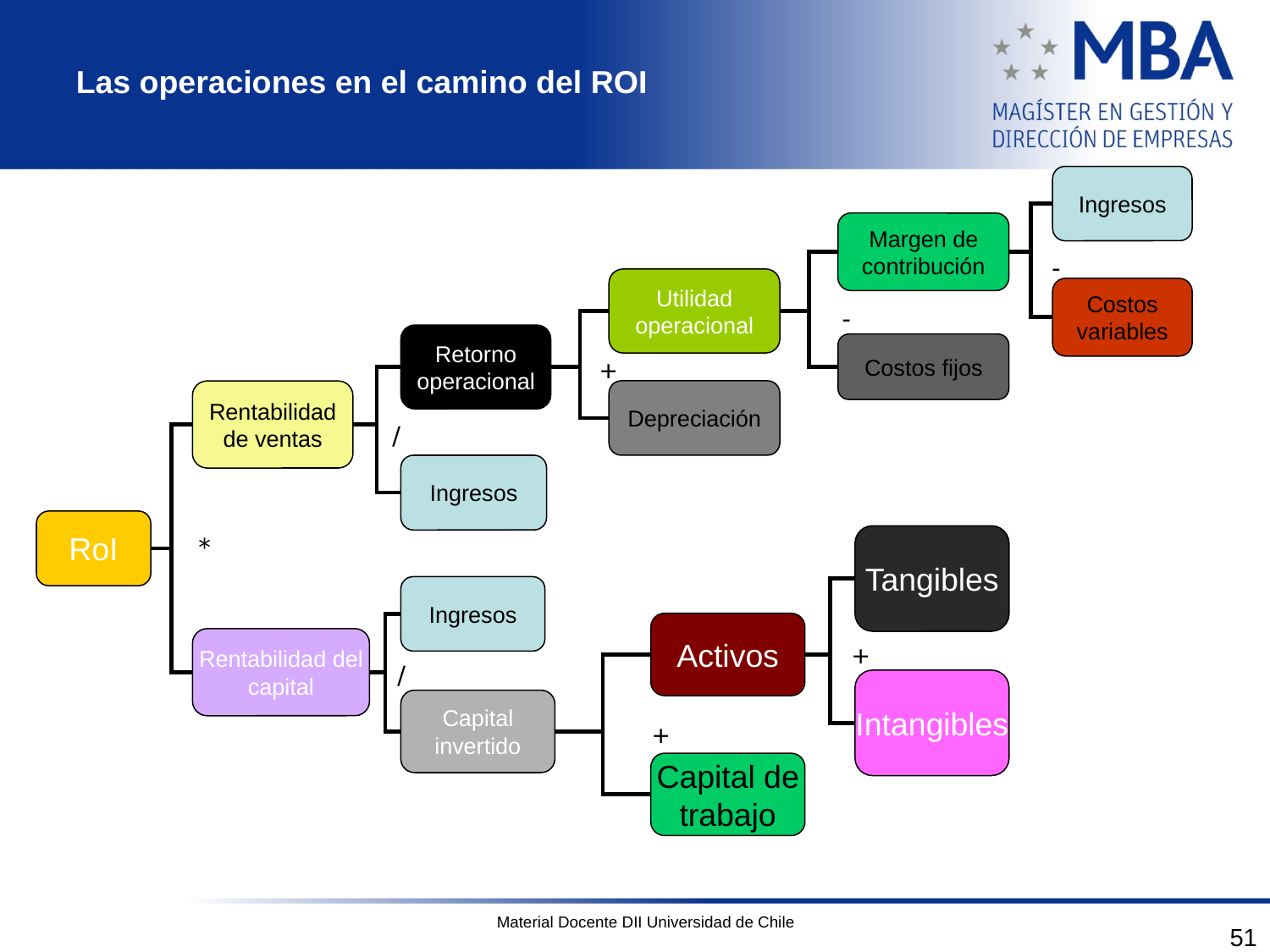

Las operaciones en el camino del ROI

Ingresos
Margen de contribución
-
Utilidad operacional
Costos variables
-
Retorno operacional
Costos fijos
+
Depreciación
Rentabilidad de ventas
/
Ingresos
RoI
*
Tangibles
Ingresos
Activos
Rentabilidad del capital
+
/
Intangibles
Capital invertido
+
Capital de trabajo
51
Material Docente DII Universidad de Chile